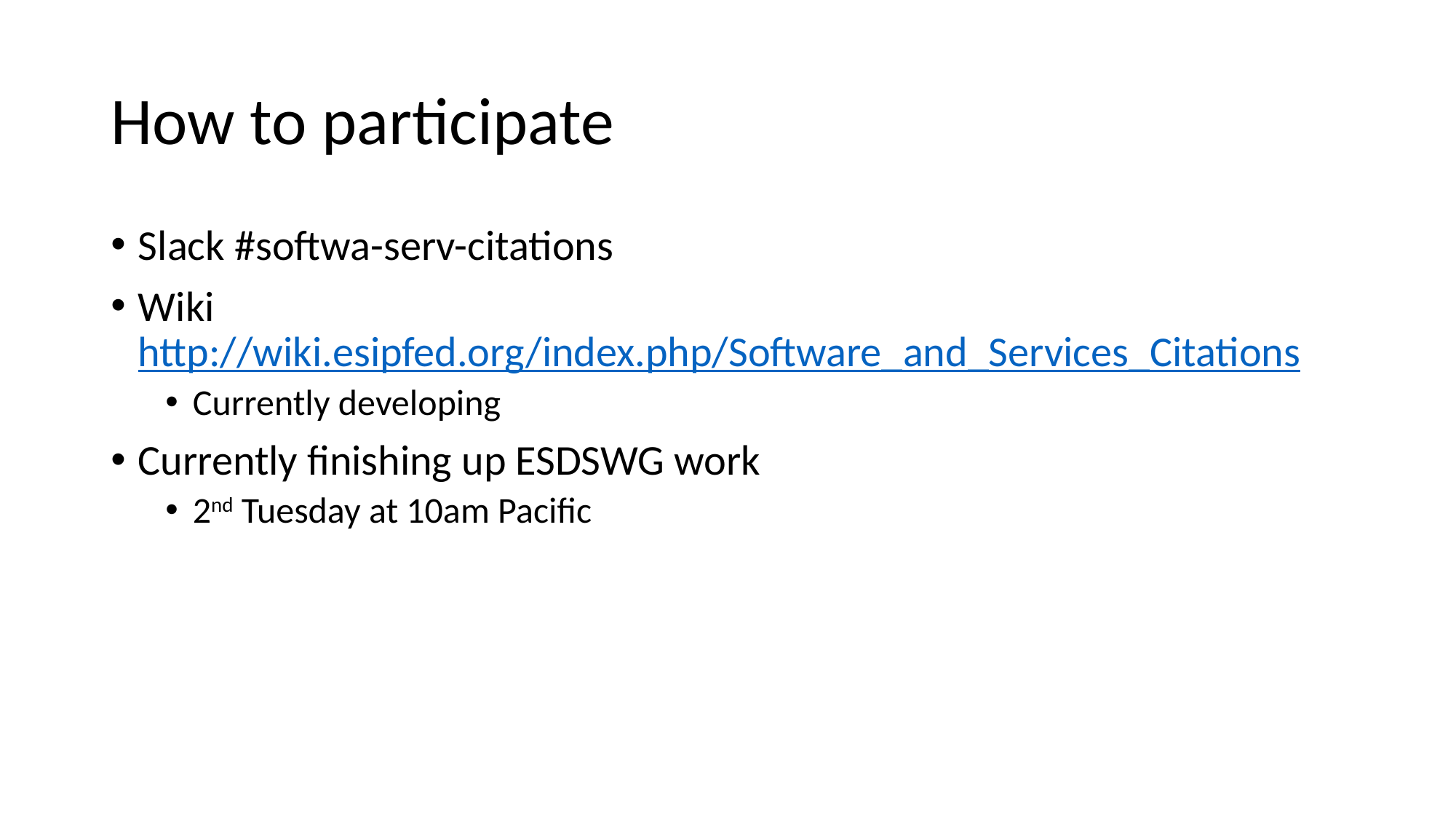

# How to participate
Slack #softwa-serv-citations
Wiki http://wiki.esipfed.org/index.php/Software_and_Services_Citations
Currently developing
Currently finishing up ESDSWG work
2nd Tuesday at 10am Pacific